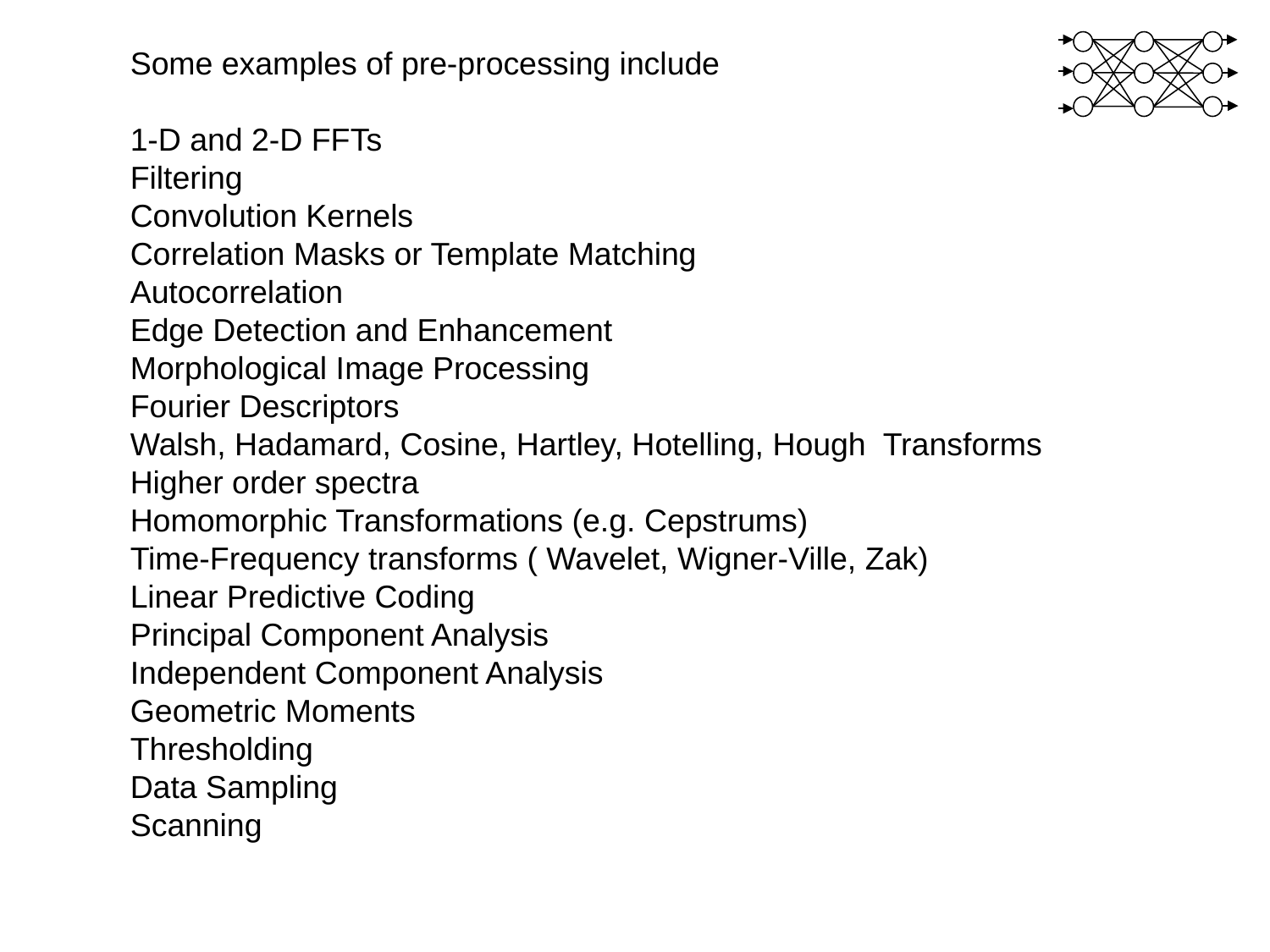

Some examples of pre-processing include

1-D and 2-D FFTs
Filtering
Convolution Kernels
Correlation Masks or Template Matching
Autocorrelation
Edge Detection and Enhancement
Morphological Image Processing
Fourier Descriptors
Walsh, Hadamard, Cosine, Hartley, Hotelling, Hough  Transforms
Higher order spectra
Homomorphic Transformations (e.g. Cepstrums)
Time-Frequency transforms ( Wavelet, Wigner-Ville, Zak)
Linear Predictive Coding
Principal Component Analysis
Independent Component Analysis
Geometric Moments
Thresholding
Data Sampling
Scanning